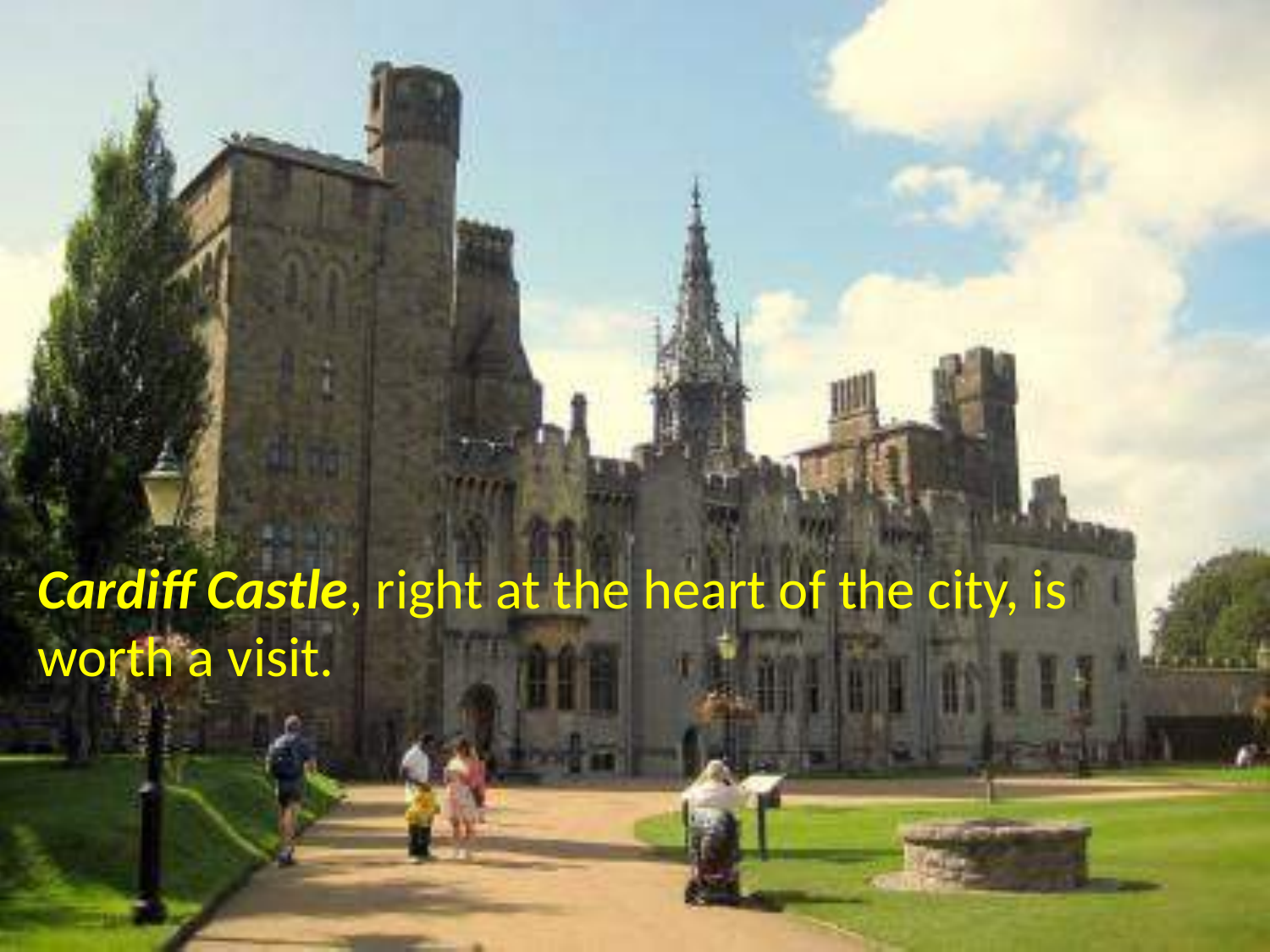

Cardiff Castle, right at the heart of the city, is worth a visit.